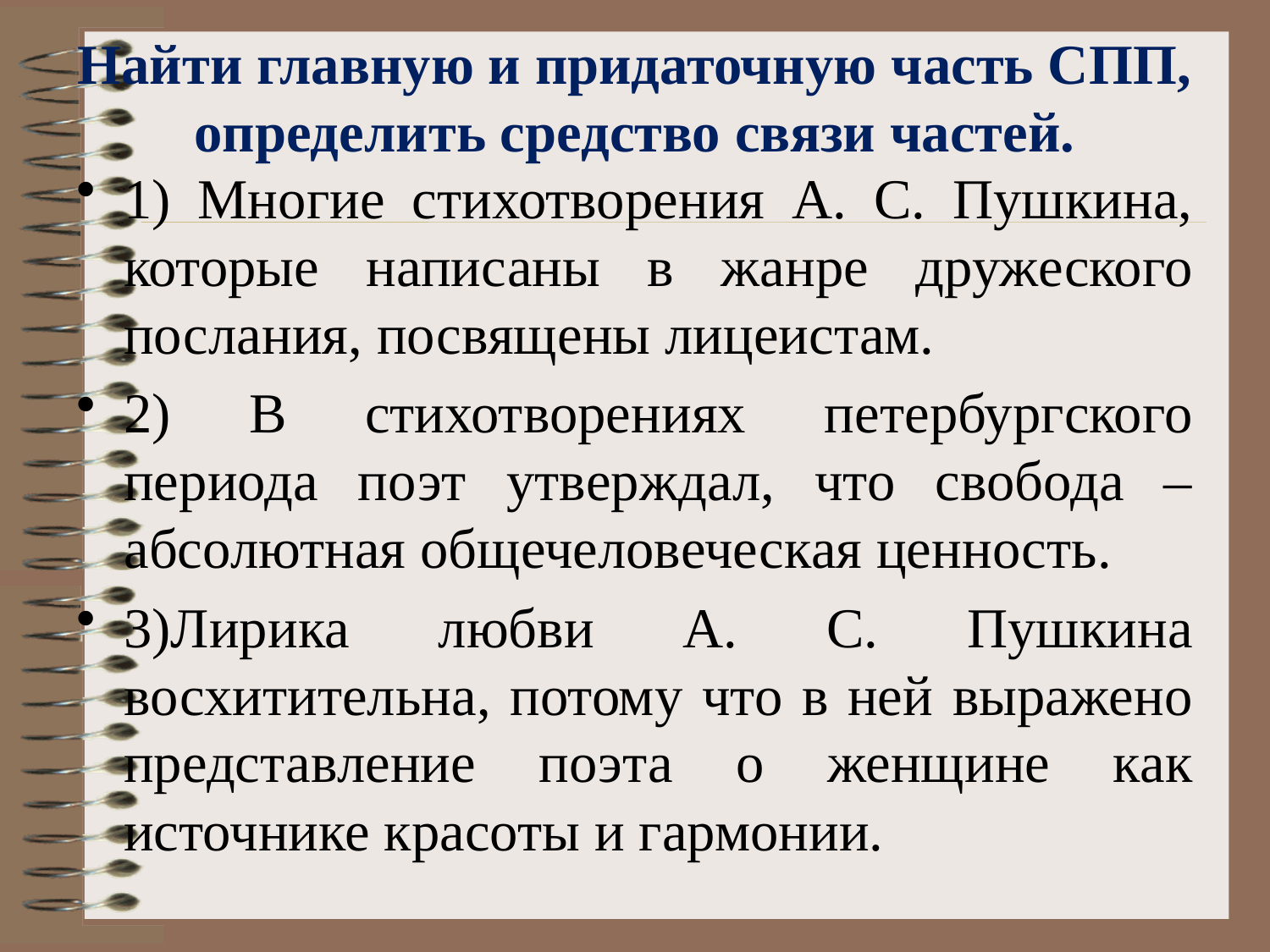

# Найти главную и придаточную часть СПП, определить средство связи частей.
1) Многие стихотворения А. С. Пушкина, которые написаны в жанре дружеского послания, посвящены лицеистам.
2) В стихотворениях петербургского периода поэт утверждал, что свобода – абсолютная общечеловеческая ценность.
3)Лирика любви А. С. Пушкина восхитительна, потому что в ней выражено представление поэта о женщине как источнике красоты и гармонии.